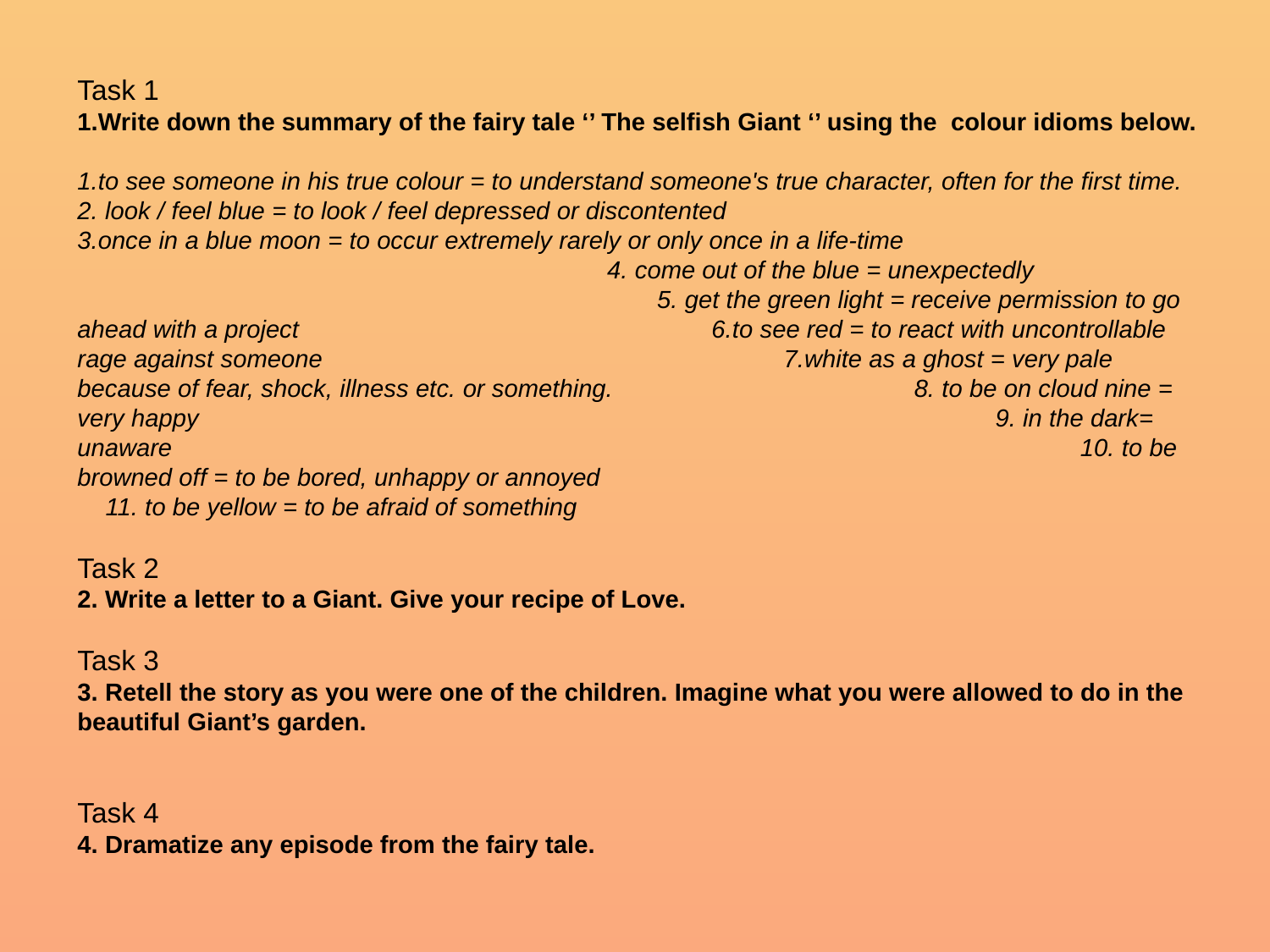

Task 1                                                                                                                                     1.Write down the summary of the fairy tale ‘’ The selfish Giant ‘’ using the  colour idioms below.

1.to see someone in his true colour = to understand someone's true character, often for the first time.
2. look / feel blue = to look / feel depressed or discontented                                                                     3.once in a blue moon = to occur extremely rarely or only once in a life-time                                                                                                                       4. come out of the blue = unexpectedly                                                                                                           5. get the green light = receive permission to go ahead with a project                                                           6.to see red = to react with uncontrollable rage against someone                                                                  7.white as a ghost = very pale because of fear, shock, illness etc. or something.                                           8. to be on cloud nine = very happy                                                                                                                  9. in the dark= unaware                                                                                                                                  10. to be browned off = to be bored, unhappy or annoyed                                                                                           11. to be yellow = to be afraid of something

Task 2
2. Write a letter to a Giant. Give your recipe of Love.

Task 3
3. Retell the story as you were one of the children. Imagine what you were allowed to do in the beautiful Giant’s garden.

Task 4
4. Dramatize any episode from the fairy tale.